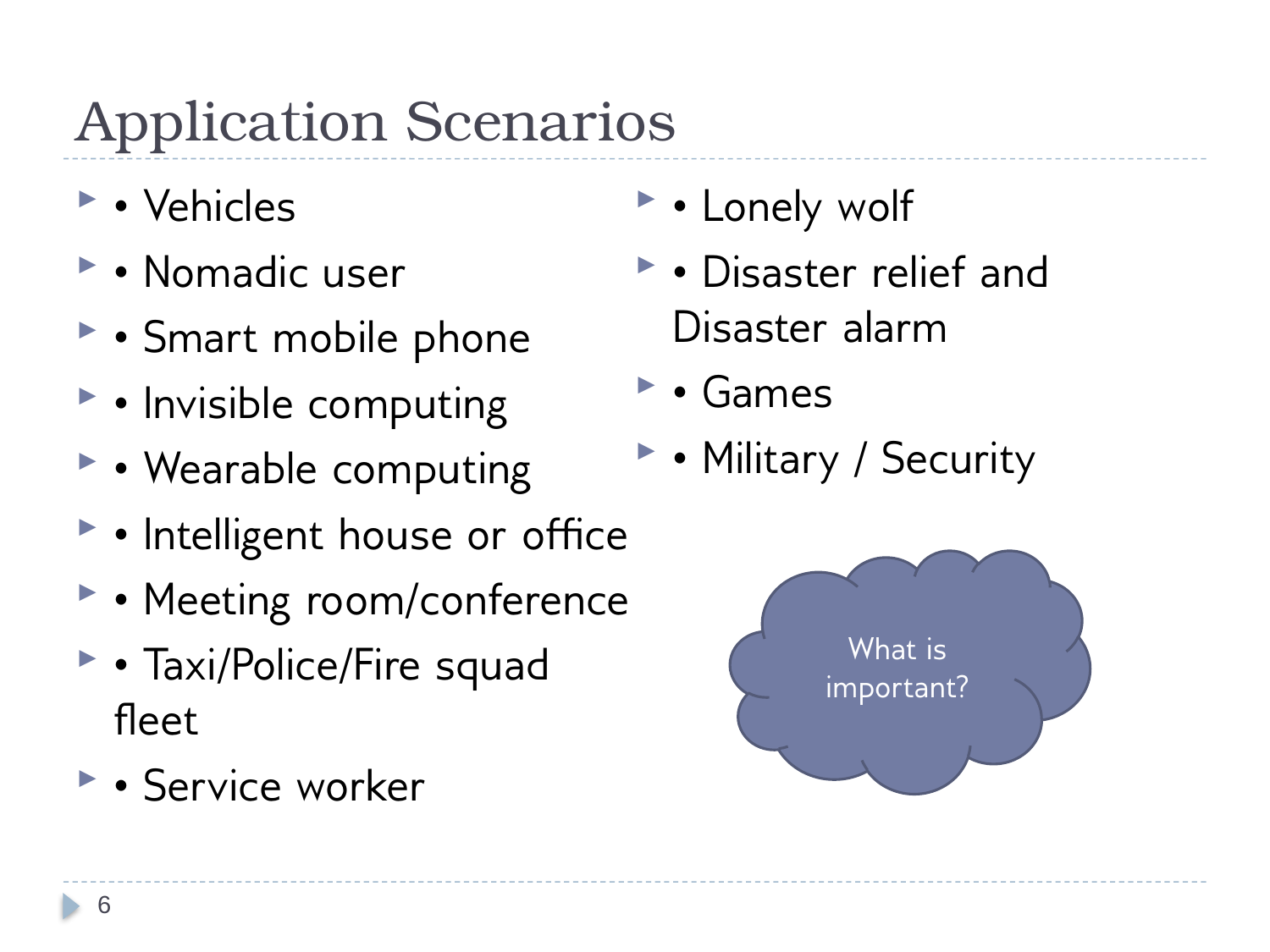

# Application Scenarios
• Vehicles
• Nomadic user
• Smart mobile phone
• Invisible computing
• Wearable computing
• Intelligent house or office
• Meeting room/conference
• Taxi/Police/Fire squad fleet
• Service worker
• Lonely wolf
• Disaster relief and Disaster alarm
• Games
• Military / Security
What is important?
6